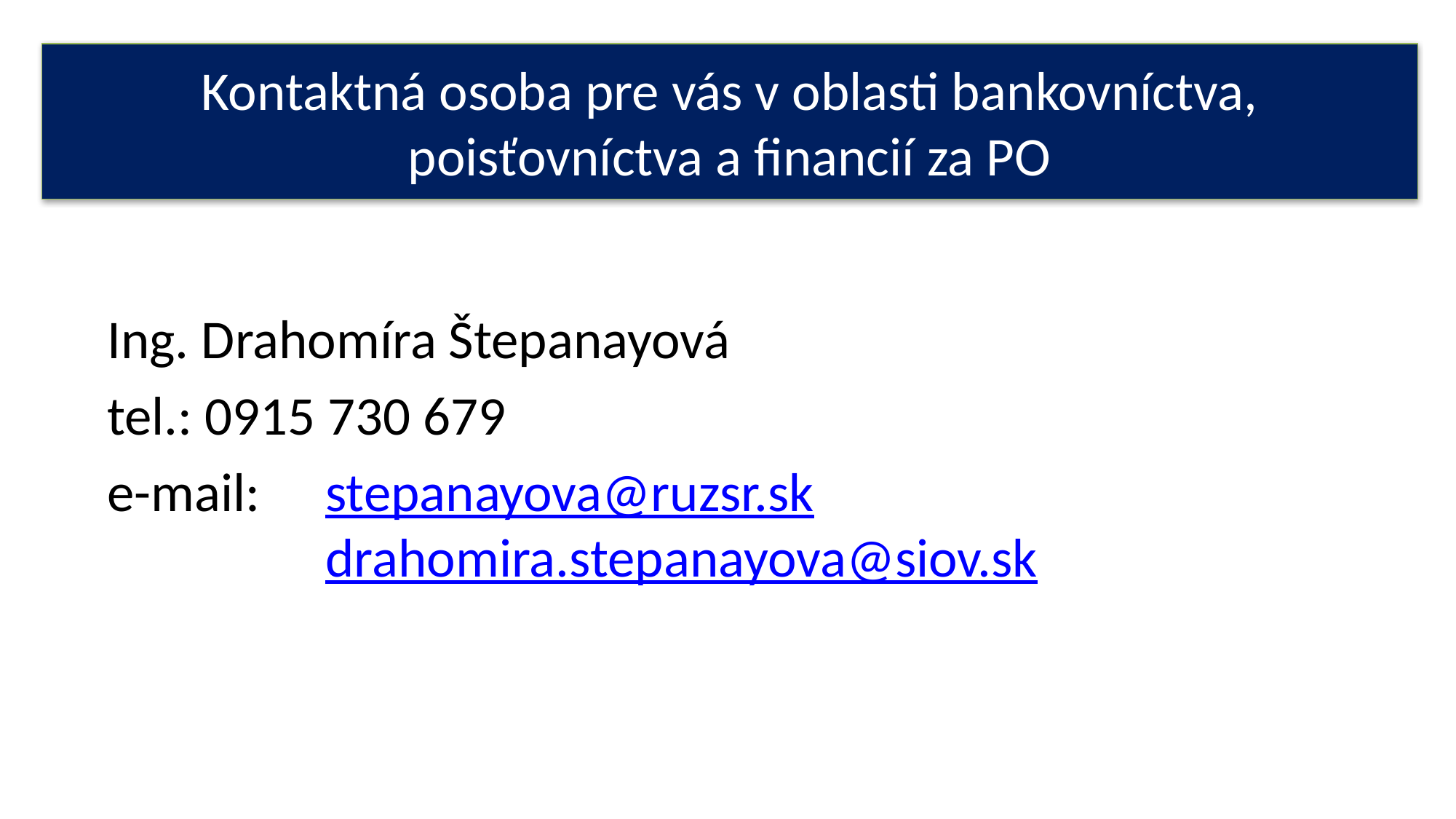

# Kontaktná osoba pre vás v oblasti bankovníctva, poisťovníctva a financií za PO

Ing. Drahomíra Štepanayová
tel.: 0915 730 679
e-mail:	stepanayova@ruzsr.sk
		drahomira.stepanayova@siov.sk